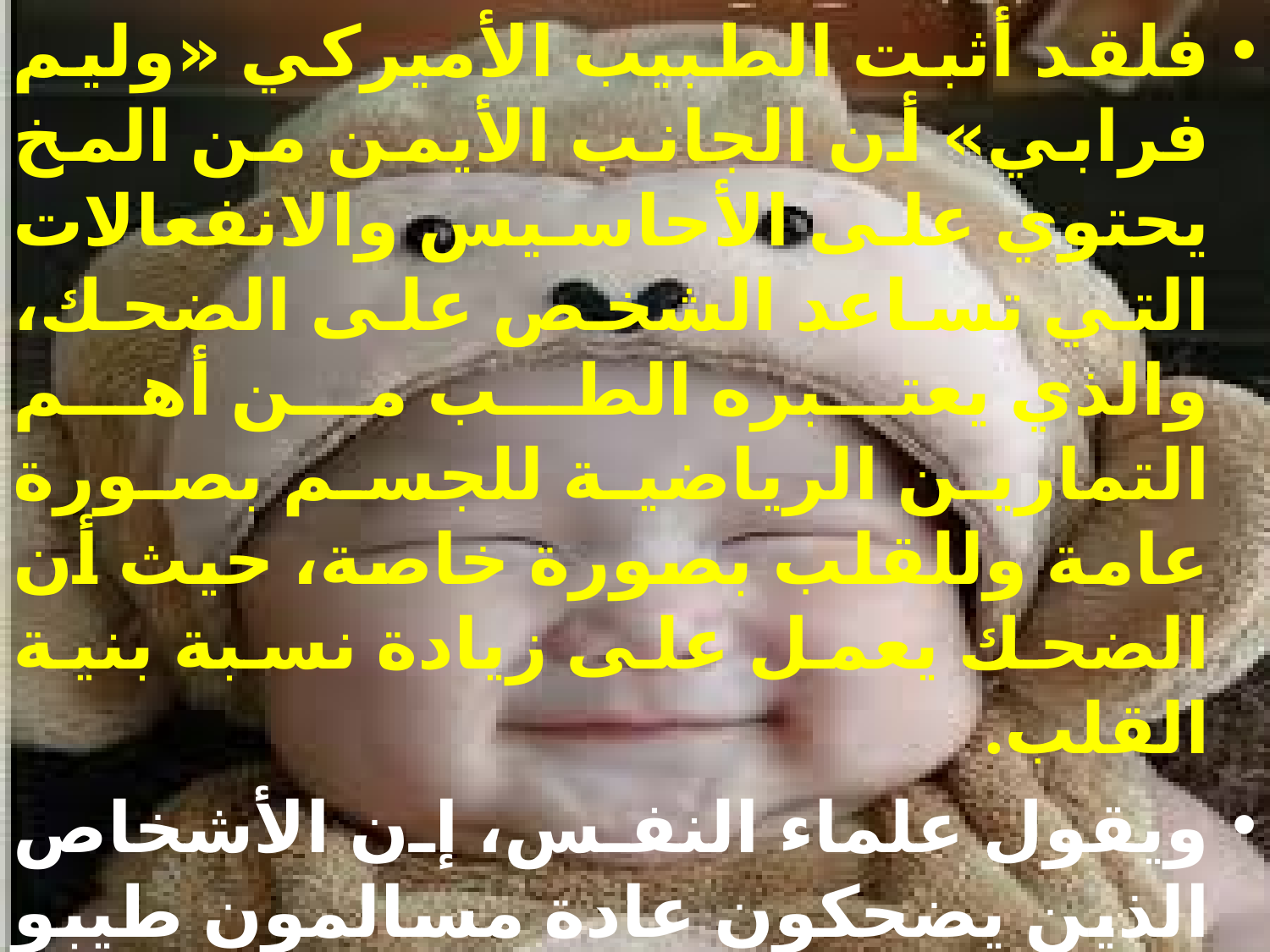

فلقد أثبت الطبيب الأميركي «وليم فرابي» أن الجانب الأيمن من المخ يحتوي على الأحاسيس والانفعالات التي تساعد الشخص على الضحك، والذي يعتبره الطب من أهم التمارين الرياضية للجسم بصورة عامة وللقلب بصورة خاصة، حيث أن الضحك يعمل على زيادة نسبة بنية القلب.
ويقول علماء النفس، إن الأشخاص الذين يضحكون عادة مسالمون طيبو القلب لأنهم يُفرجون عن طاقتهم العدوانية بالضحك.